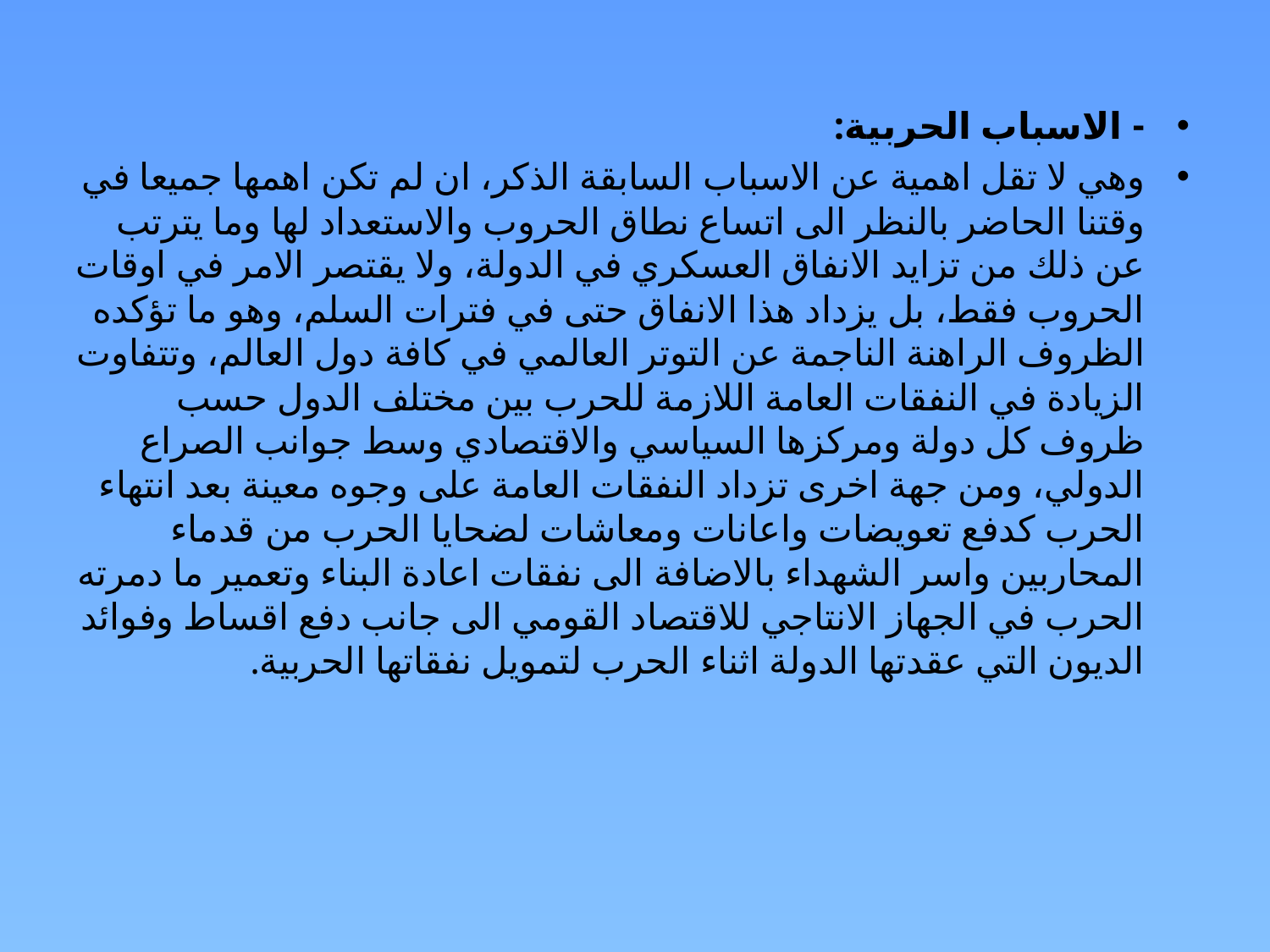

- الاسباب الحربية:
وهي لا تقل اهمية عن الاسباب السابقة الذكر، ان لم تكن اهمها جميعا في وقتنا الحاضر بالنظر الى اتساع نطاق الحروب والاستعداد لها وما يترتب عن ذلك من تزايد الانفاق العسكري في الدولة، ولا يقتصر الامر في اوقات الحروب فقط، بل يزداد هذا الانفاق حتى في فترات السلم، وهو ما تؤكده الظروف الراهنة الناجمة عن التوتر العالمي في كافة دول العالم، وتتفاوت الزيادة في النفقات العامة اللازمة للحرب بين مختلف الدول حسب ظروف كل دولة ومركزها السياسي والاقتصادي وسط جوانب الصراع الدولي، ومن جهة اخرى تزداد النفقات العامة على وجوه معينة بعد انتهاء الحرب كدفع تعويضات واعانات ومعاشات لضحايا الحرب من قدماء المحاربين واسر الشهداء بالاضافة الى نفقات اعادة البناء وتعمير ما دمرته الحرب في الجهاز الانتاجي للاقتصاد القومي الى جانب دفع اقساط وفوائد الديون التي عقدتها الدولة اثناء الحرب لتمويل نفقاتها الحربية.